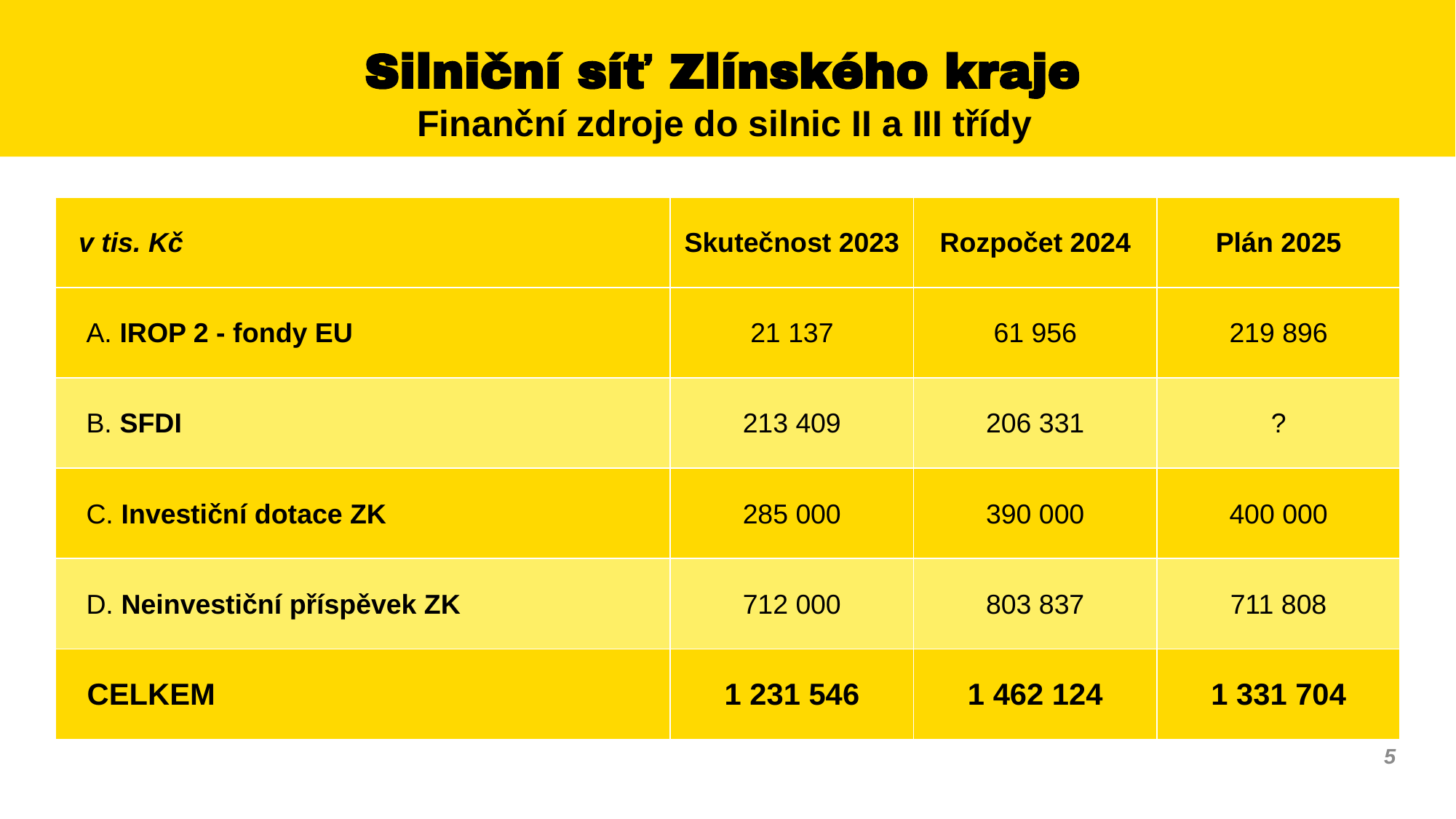

# Silniční síť Zlínského kraje
Finanční zdroje do silnic II a III třídy
| v tis. Kč | Skutečnost 2023 | Rozpočet 2024 | Plán 2025 |
| --- | --- | --- | --- |
| A. IROP 2 - fondy EU | 21 137 | 61 956 | 219 896 |
| B. SFDI | 213 409 | 206 331 | ? |
| C. Investiční dotace ZK | 285 000 | 390 000 | 400 000 |
| D. Neinvestiční příspěvek ZK | 712 000 | 803 837 | 711 808 |
| CELKEM | 1 231 546 | 1 462 124 | 1 331 704 |
5